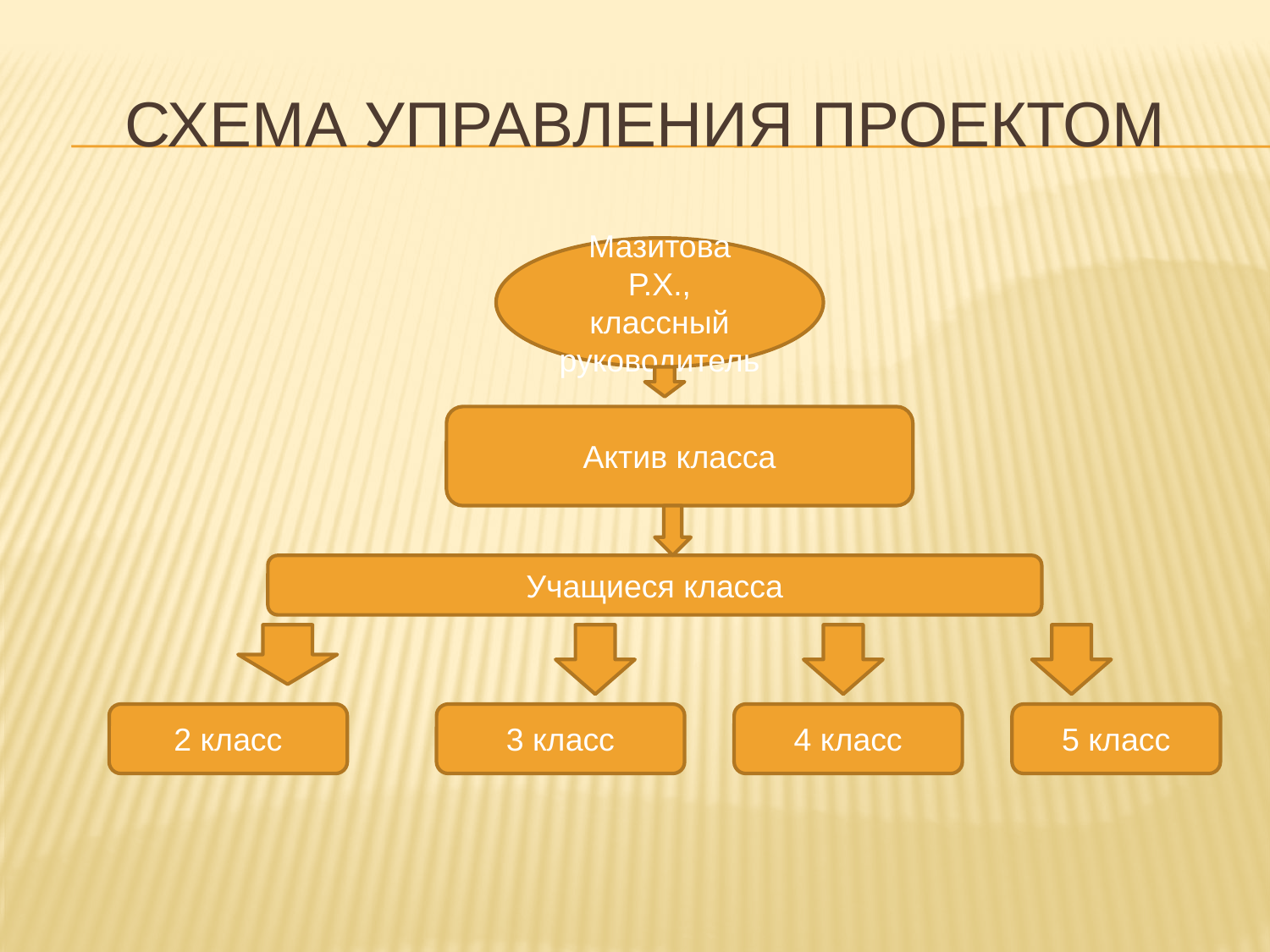

# Схема управления проектом

Мазитова Р.Х., классный руководитель

Актив класса

Учащиеся класса

2 класс
3 класс
4 класс
5 класс